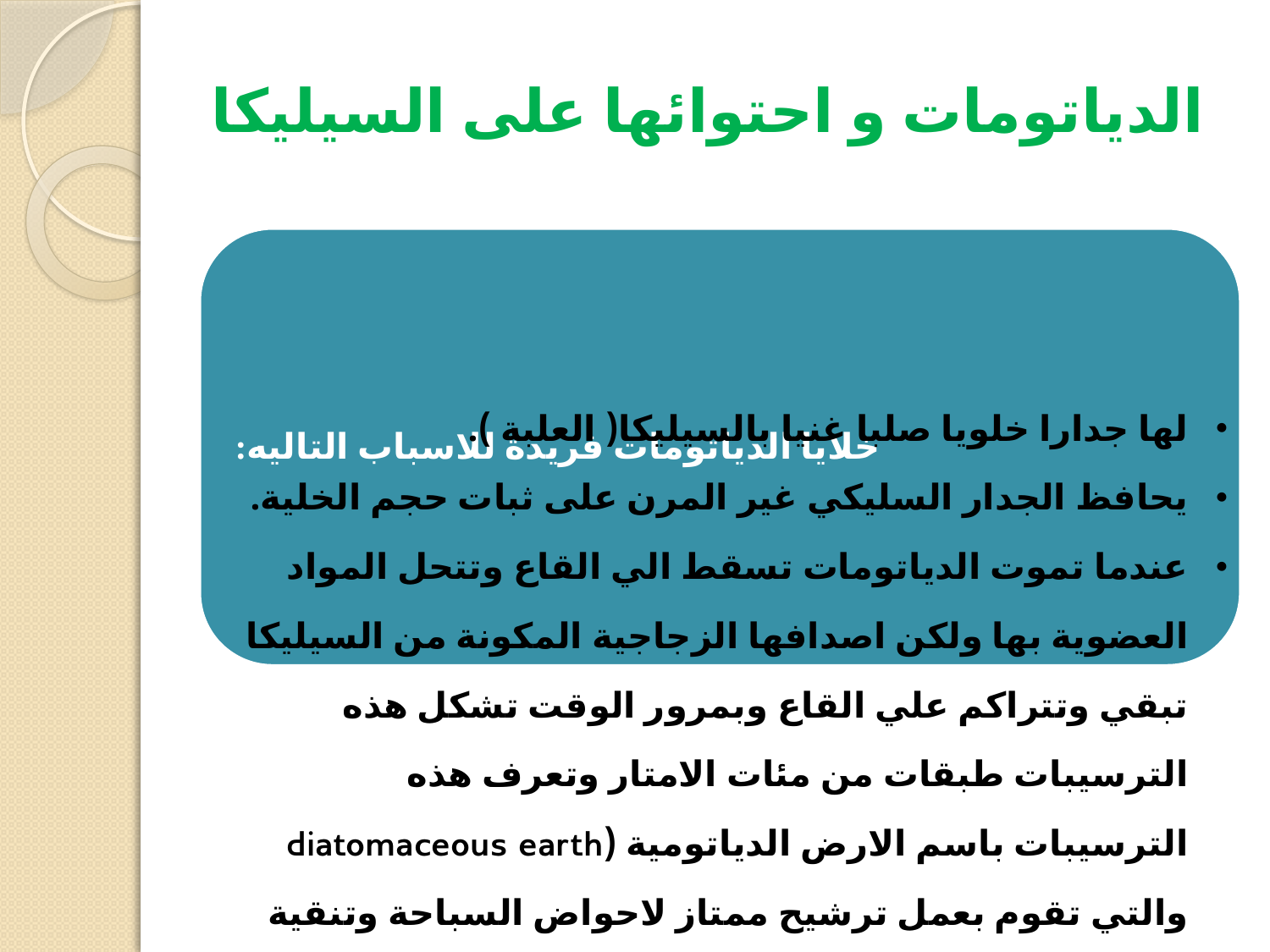

# الدياتومات و احتوائها على السيليكا
لها جدارا خلويا صلبا غنيا بالسيليكا( العلبة ).
يحافظ الجدار السليكي غير المرن على ثبات حجم الخلية.